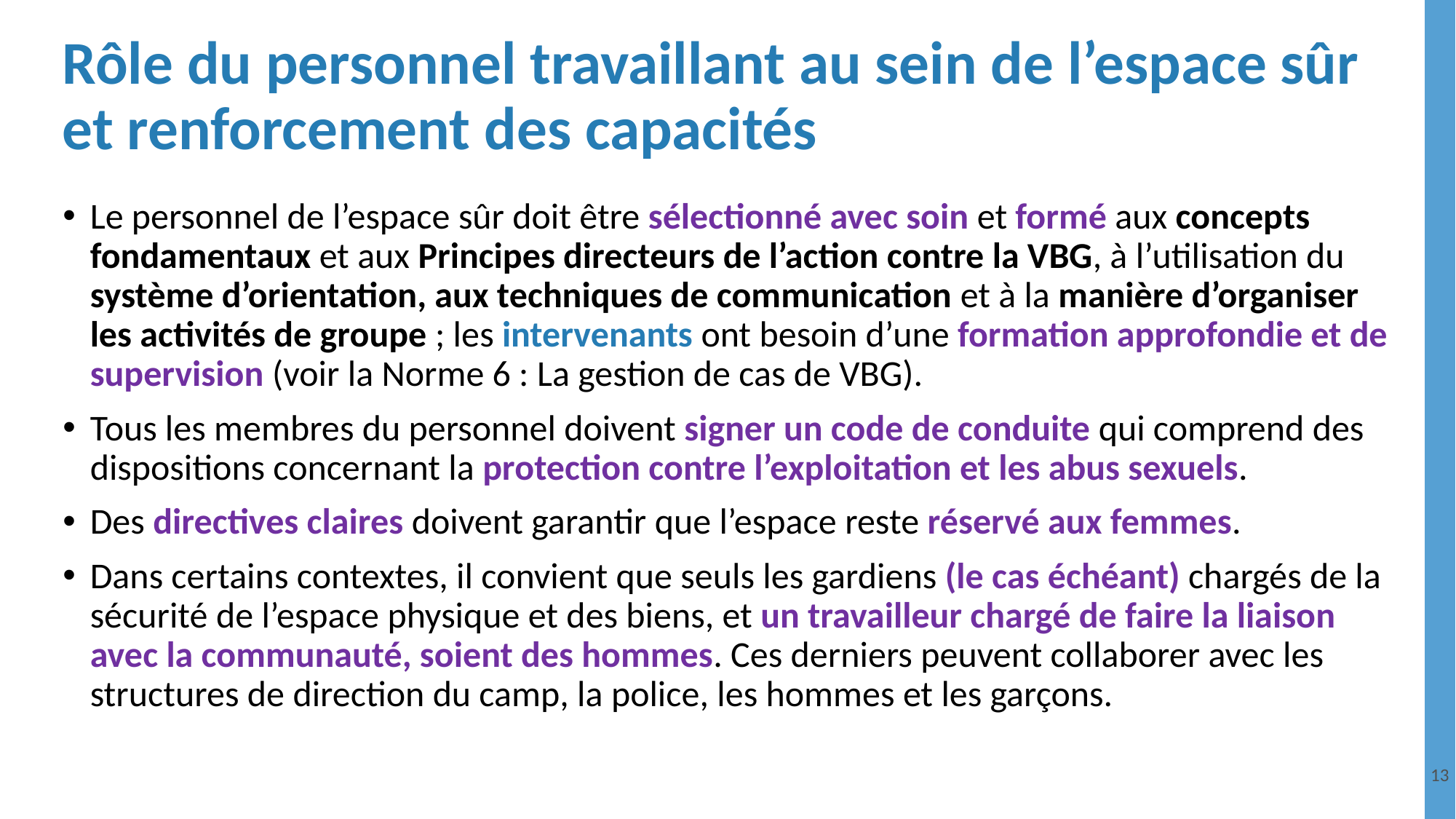

# Rôle du personnel travaillant au sein de l’espace sûr et renforcement des capacités
Le personnel de l’espace sûr doit être sélectionné avec soin et formé aux concepts fondamentaux et aux Principes directeurs de l’action contre la VBG, à l’utilisation du système d’orientation, aux techniques de communication et à la manière d’organiser les activités de groupe ; les intervenants ont besoin d’une formation approfondie et de supervision (voir la Norme 6 : La gestion de cas de VBG).
Tous les membres du personnel doivent signer un code de conduite qui comprend des dispositions concernant la protection contre l’exploitation et les abus sexuels.
Des directives claires doivent garantir que l’espace reste réservé aux femmes.
Dans certains contextes, il convient que seuls les gardiens (le cas échéant) chargés de la sécurité de l’espace physique et des biens, et un travailleur chargé de faire la liaison avec la communauté, soient des hommes. Ces derniers peuvent collaborer avec les structures de direction du camp, la police, les hommes et les garçons.
13